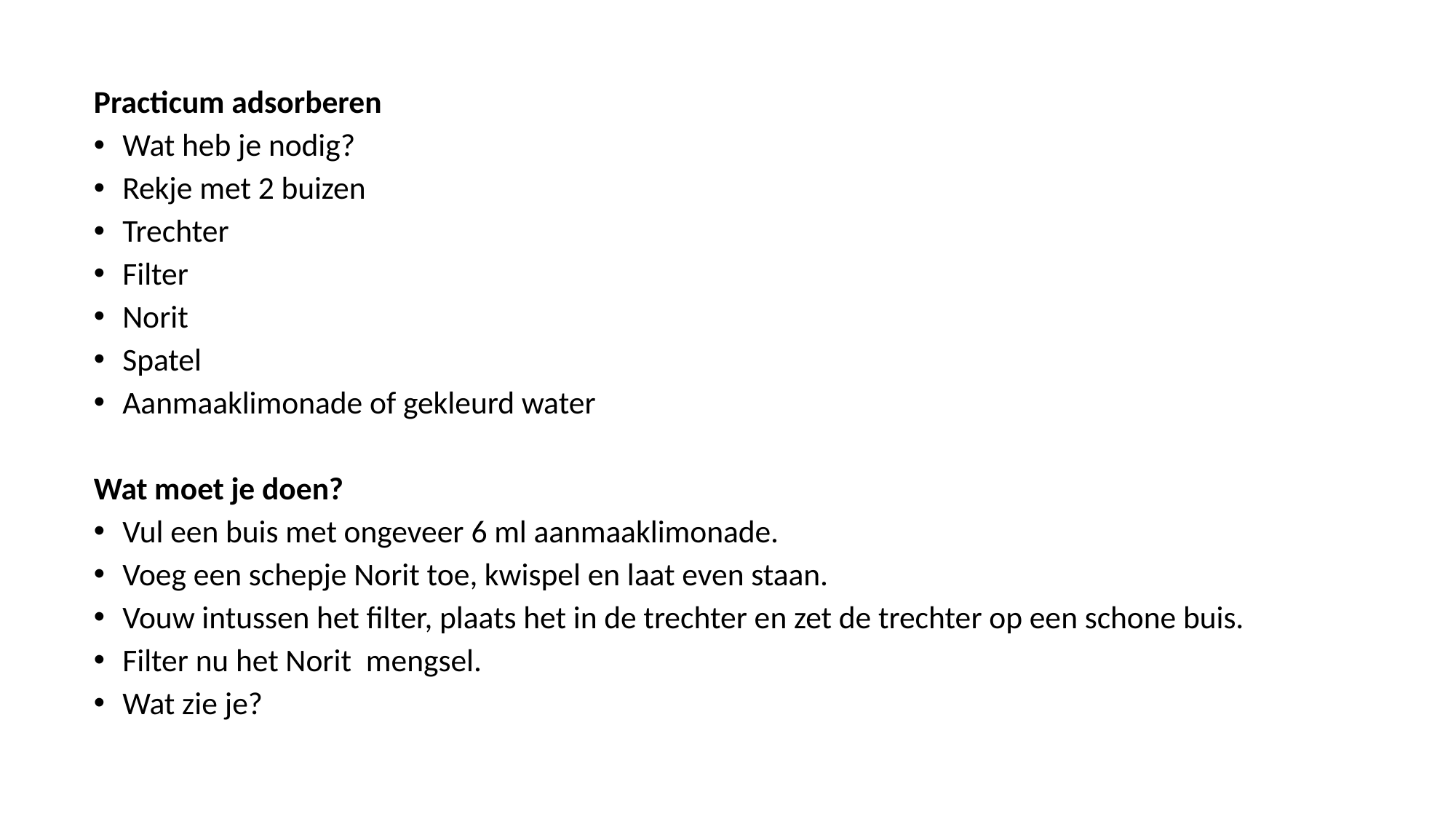

Practicum adsorberen
Wat heb je nodig?
Rekje met 2 buizen
Trechter
Filter
Norit
Spatel
Aanmaaklimonade of gekleurd water

Wat moet je doen?
Vul een buis met ongeveer 6 ml aanmaaklimonade.
Voeg een schepje Norit toe, kwispel en laat even staan.
Vouw intussen het filter, plaats het in de trechter en zet de trechter op een schone buis.
Filter nu het Norit  mengsel.
Wat zie je?